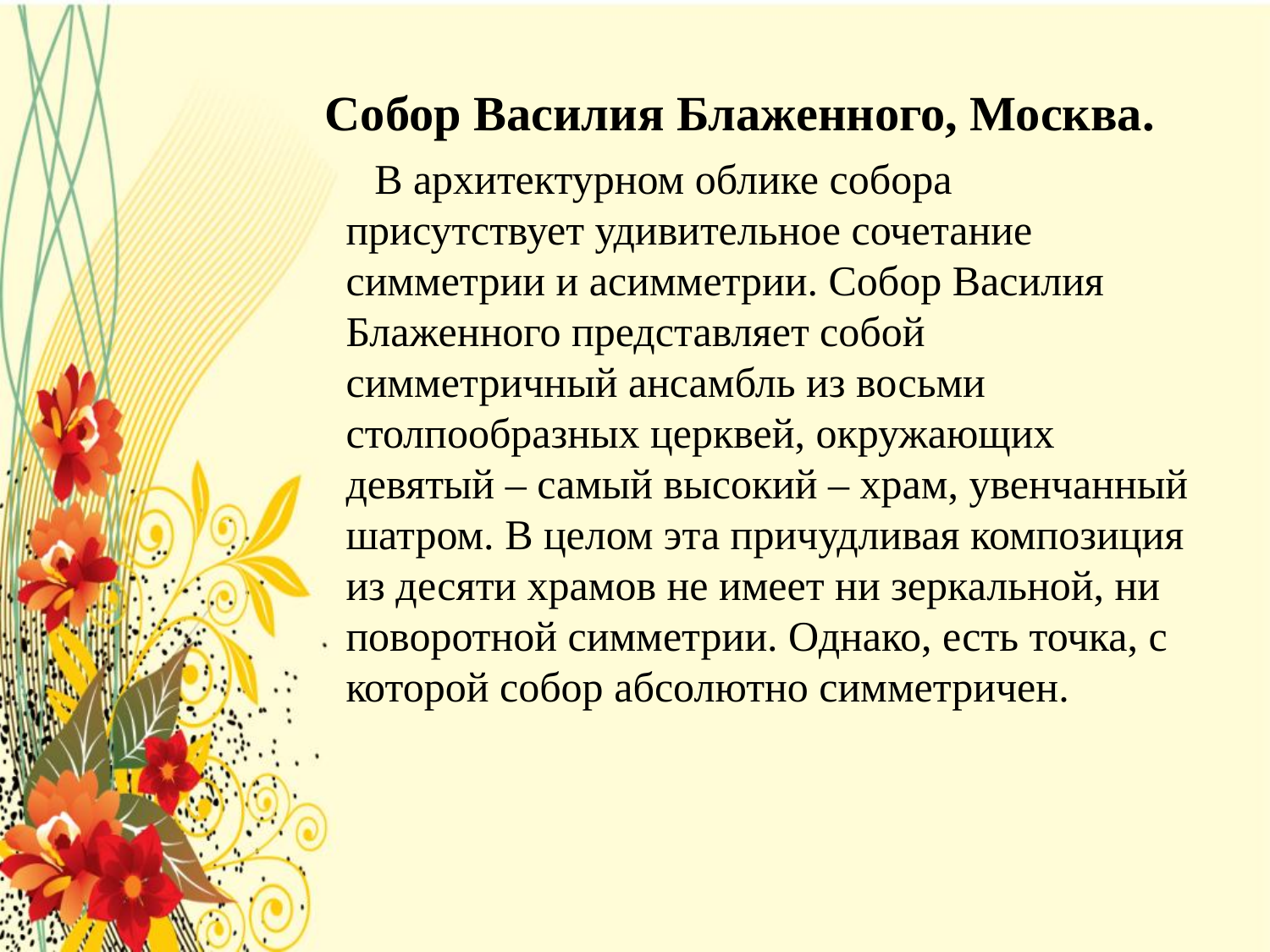

Собор Василия Блаженного, Москва.
           В архитектурном облике собора присутствует удивительное сочетание симметрии и асимметрии. Собор Василия Блаженного представляет собой симметричный ансамбль из восьми столпообразных церквей, окружающих девятый – самый высокий – храм, увенчанный шатром. В целом эта причудливая композиция из десяти храмов не имеет ни зеркальной, ни поворотной симметрии. Однако, есть точка, с которой собор абсолютно симметричен.